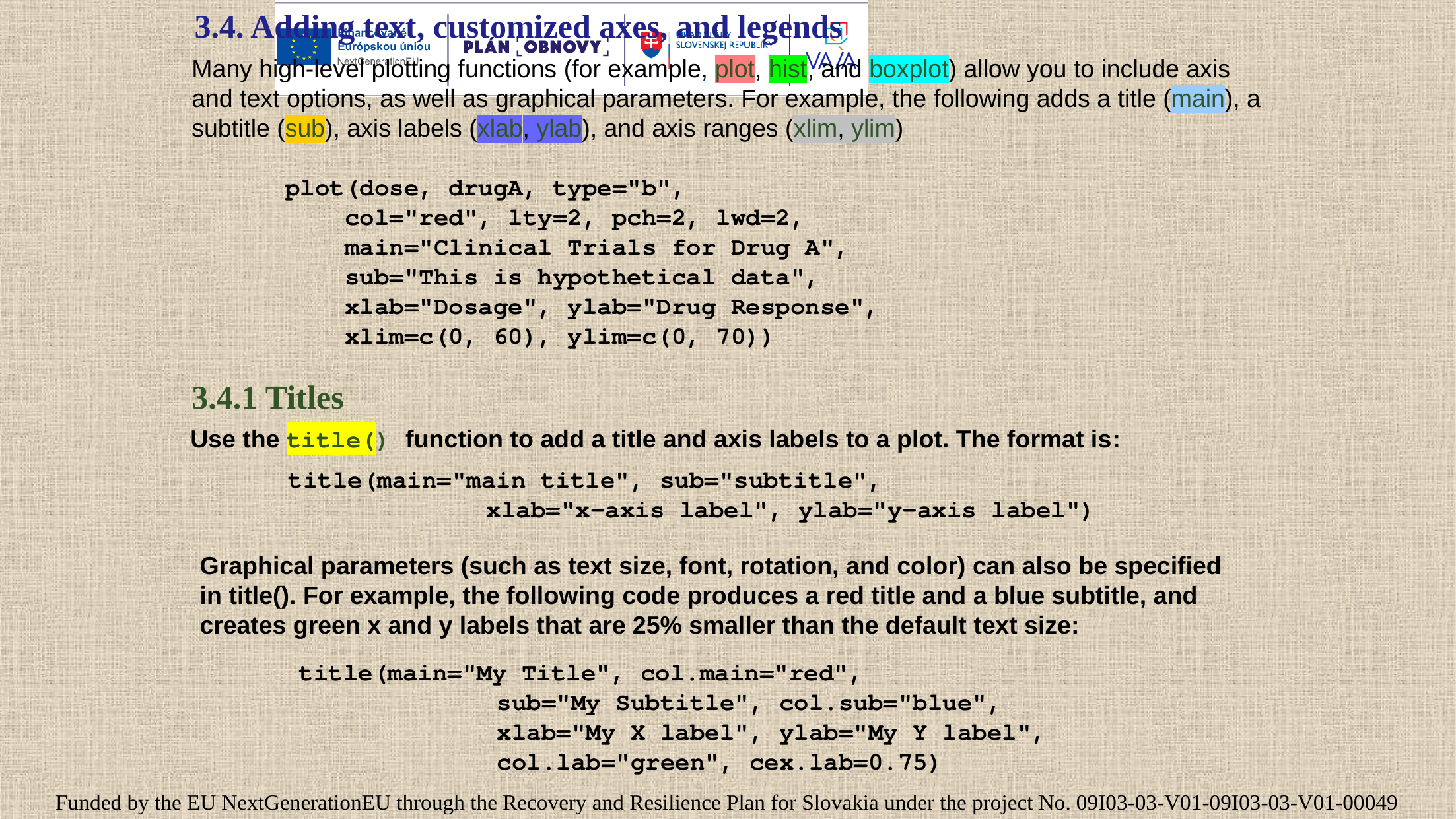

3.4. Adding text, customized axes, and legends
Many high-level plotting functions (for example, plot, hist, and boxplot) allow you to include axis and text options, as well as graphical parameters. For example, the following adds a title (main), a subtitle (sub), axis labels (xlab, ylab), and axis ranges (xlim, ylim)
plot(dose, drugA, type="b",
    col="red", lty=2, pch=2, lwd=2,
    main="Clinical Trials for Drug A",
    sub="This is hypothetical data",
    xlab="Dosage", ylab="Drug Response",
    xlim=c(0, 60), ylim=c(0, 70))
3.4.1 Titles
Use the title() function to add a title and axis labels to a plot. The format is:
title(main="main title", sub="subtitle",
		xlab="x-axis label", ylab="y-axis label")
Graphical parameters (such as text size, font, rotation, and color) can also be specified in title(). For example, the following code produces a red title and a blue subtitle, and creates green x and y labels that are 25% smaller than the default text size:
title(main="My Title", col.main="red",
		sub="My Subtitle", col.sub="blue",
		xlab="My X label", ylab="My Y label",
		col.lab="green", cex.lab=0.75)